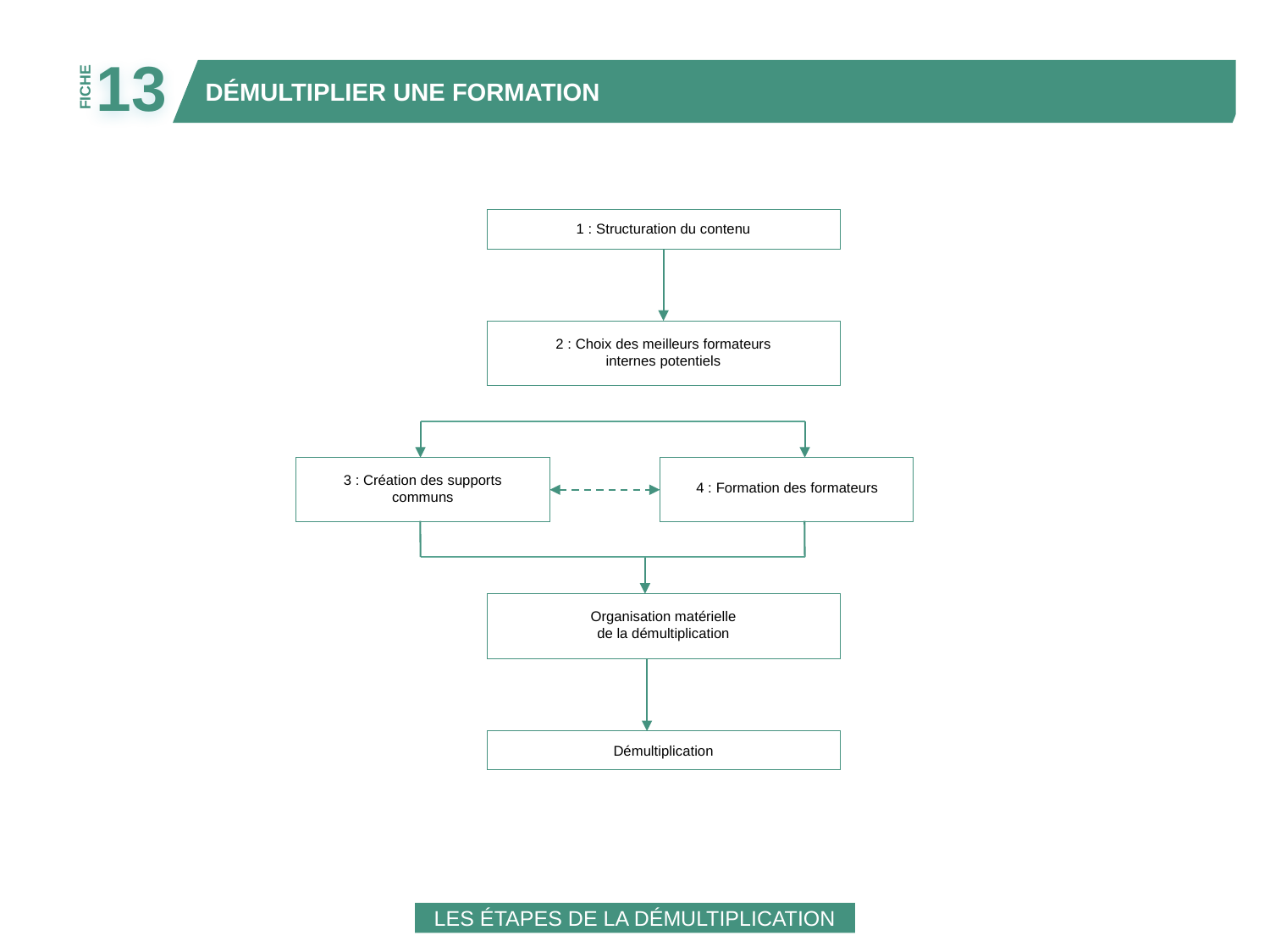

13

DÉMULTIPLIER UNE FORMATION
FICHE

1 : Structuration du contenu

2 : Choix des meilleurs formateurs
internes potentiels

3 : Création des supports
communs
4 : Formation des formateurs

Organisation matérielle
de la démultiplication

Démultiplication
LES ÉTAPES DE LA DÉMULTIPLICATION